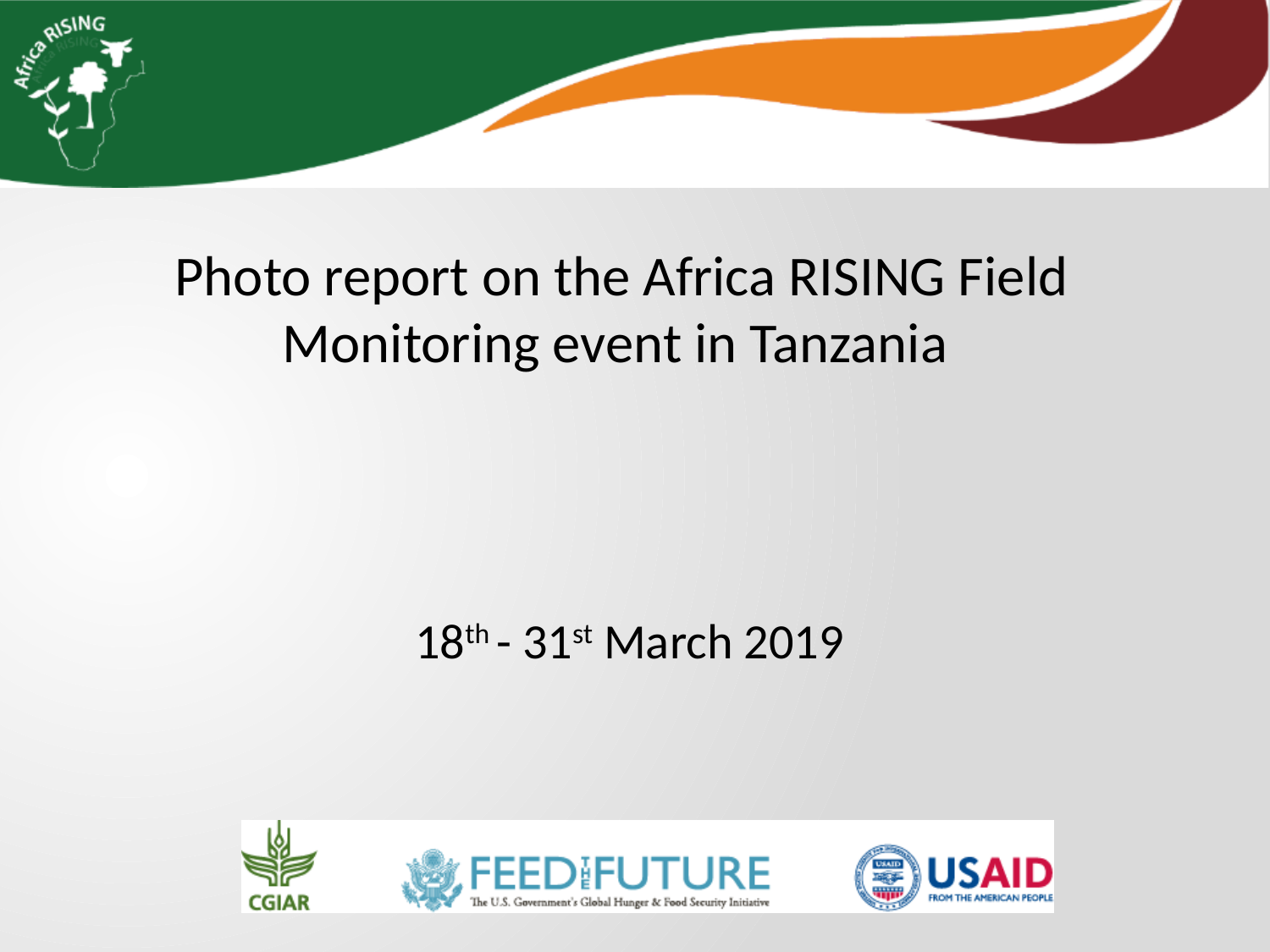

Photo report on the Africa RISING Field Monitoring event in Tanzania
18th - 31st March 2019